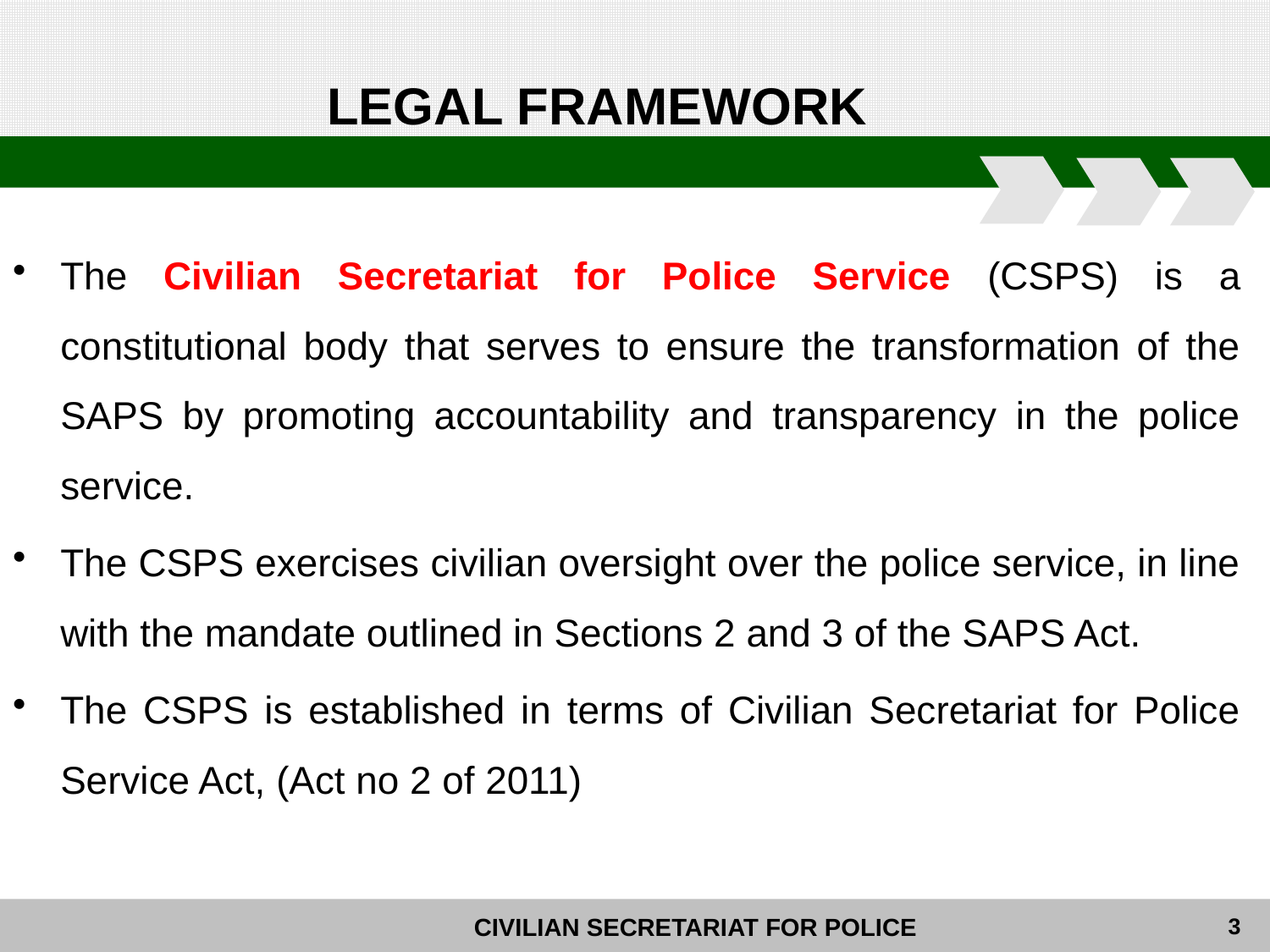

# LEGAL FRAMEWORK
The Civilian Secretariat for Police Service (CSPS) is a constitutional body that serves to ensure the transformation of the SAPS by promoting accountability and transparency in the police service.
The CSPS exercises civilian oversight over the police service, in line with the mandate outlined in Sections 2 and 3 of the SAPS Act.
The CSPS is established in terms of Civilian Secretariat for Police Service Act, (Act no 2 of 2011)

3